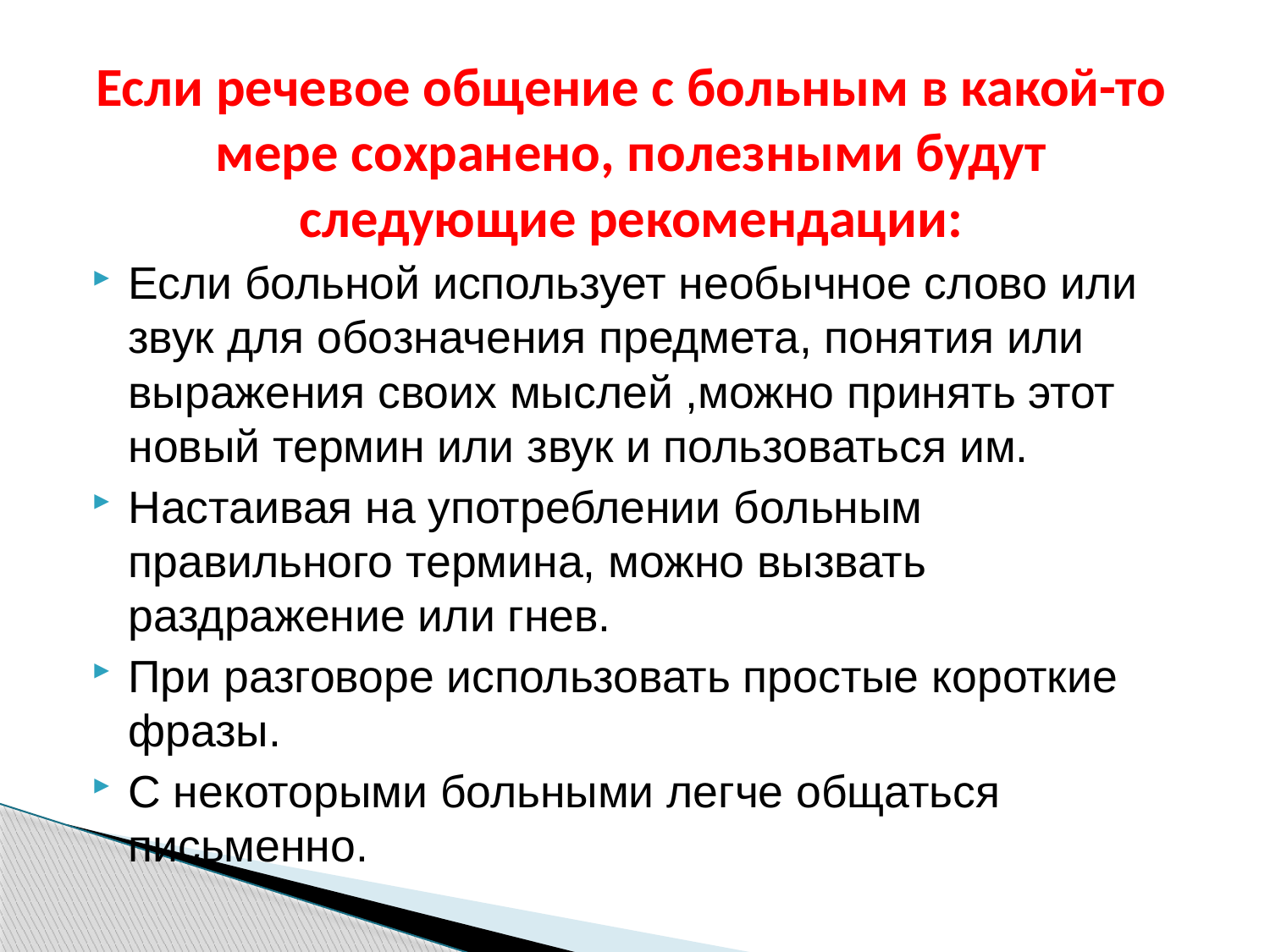

# Если речевое общение с больным в какой-то мере сохранено, полезными будут следующие рекомендации:
Если больной использует необычное слово или звук для обозначения предмета, понятия или выражения своих мыслей ,можно принять этот новый термин или звук и пользоваться им.
Настаивая на употреблении больным правильного термина, можно вызвать раздражение или гнев.
При разговоре использовать простые короткие фразы.
С некоторыми больными легче общаться письменно.